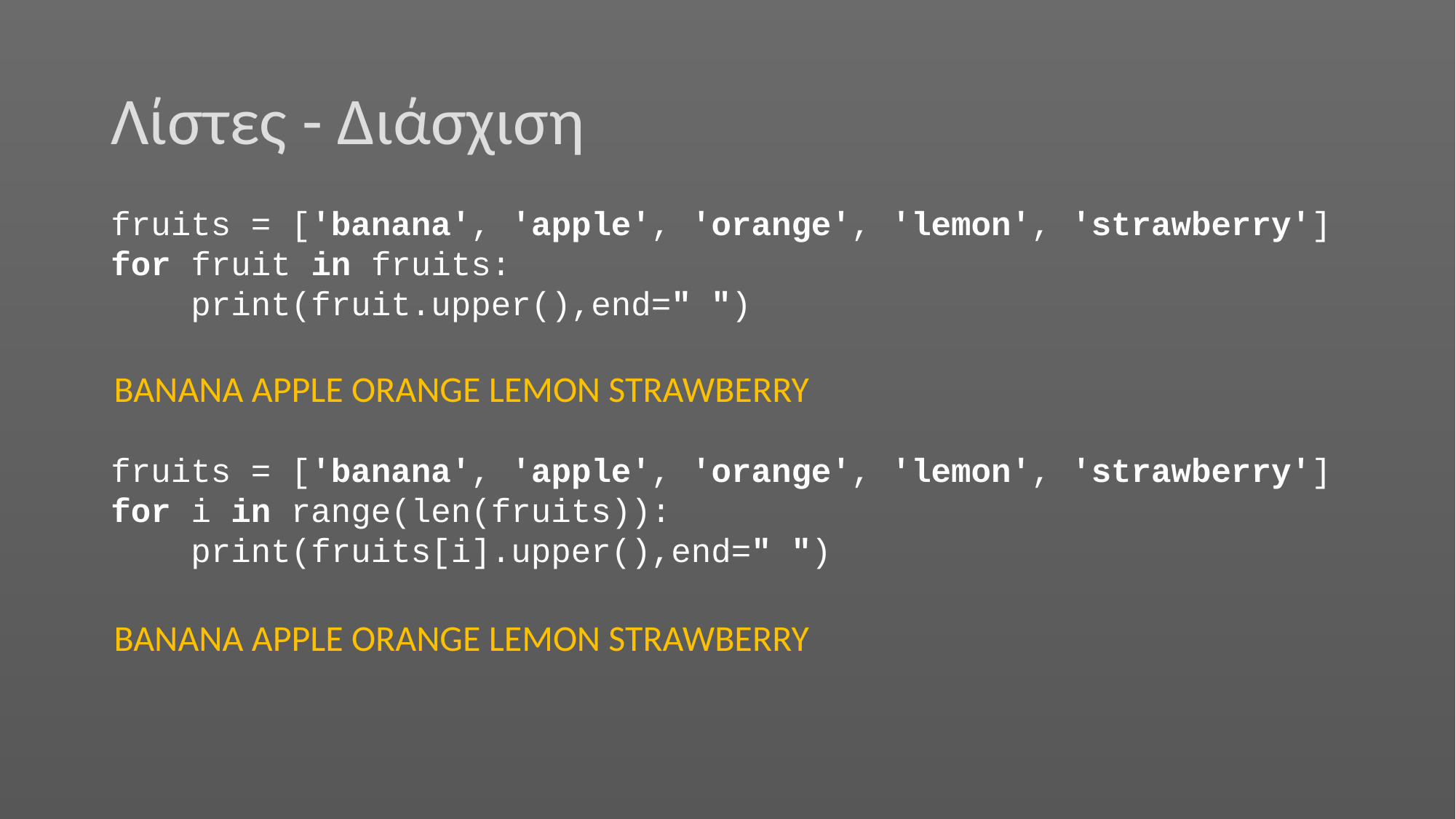

# Λίστες - Διάσχιση
fruits = ['banana', 'apple', 'orange', 'lemon', 'strawberry']
for fruit in fruits:
    print(fruit.upper(),end=" ")
BANANA APPLE ORANGE LEMON STRAWBERRY
fruits = ['banana', 'apple', 'orange', 'lemon', 'strawberry']
for i in range(len(fruits)):
    print(fruits[i].upper(),end=" ")
BANANA APPLE ORANGE LEMON STRAWBERRY